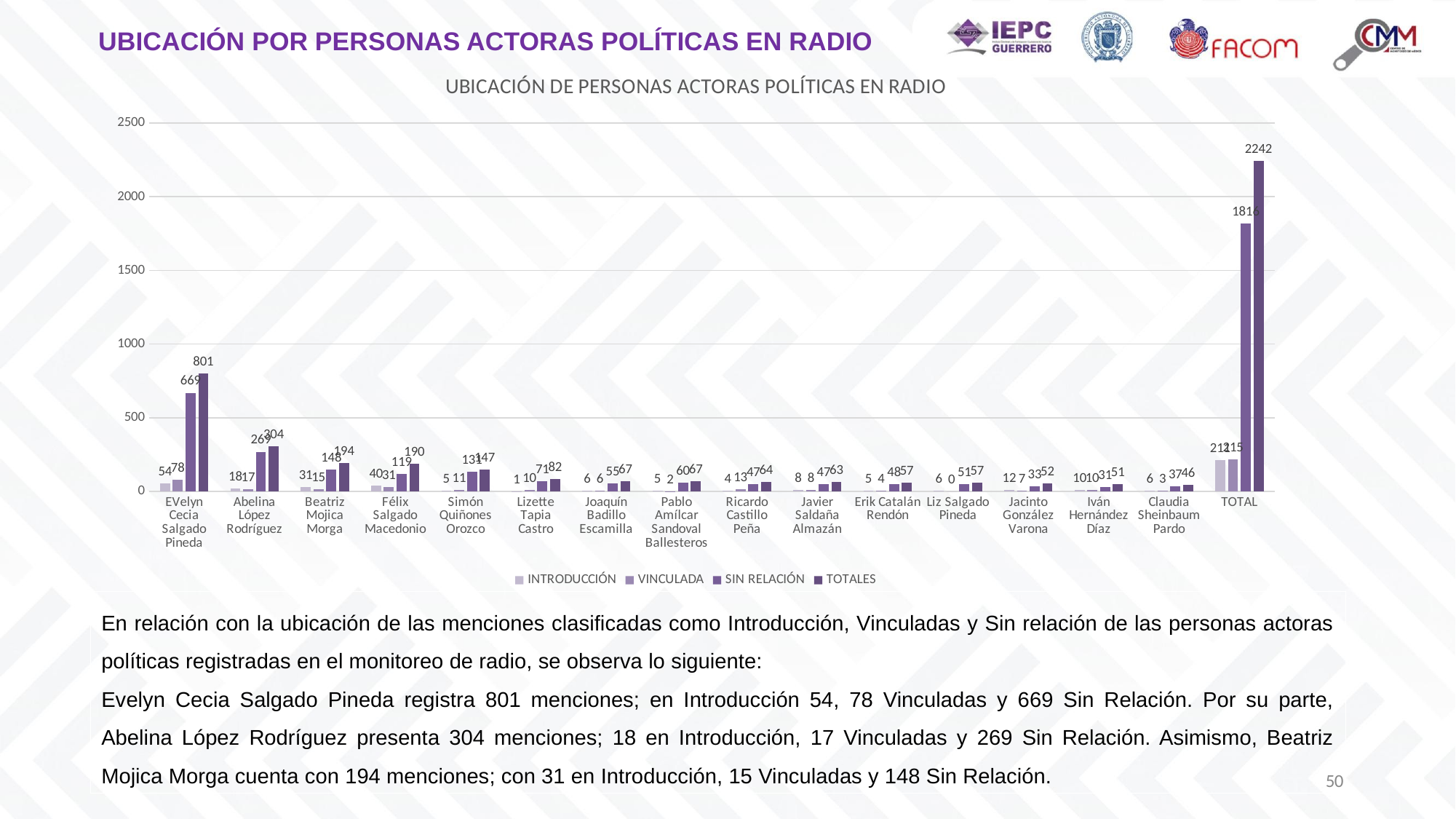

UBICACIÓN POR PERSONAS ACTORAS POLÍTICAS EN RADIO

### Chart: UBICACIÓN DE PERSONAS ACTORAS POLÍTICAS EN RADIO

| Category | INTRODUCCIÓN | VINCULADA | SIN RELACIÓN | TOTALES |
|---|---|---|---|---|
| EVelyn Cecia Salgado Pineda | 54.0 | 78.0 | 669.0 | 801.0 |
| Abelina López Rodríguez | 18.0 | 17.0 | 269.0 | 304.0 |
| Beatriz Mojica Morga | 31.0 | 15.0 | 148.0 | 194.0 |
| Félix Salgado Macedonio | 40.0 | 31.0 | 119.0 | 190.0 |
| Simón Quiñones Orozco | 5.0 | 11.0 | 131.0 | 147.0 |
| Lizette Tapia Castro | 1.0 | 10.0 | 71.0 | 82.0 |
| Joaquín Badillo Escamilla | 6.0 | 6.0 | 55.0 | 67.0 |
| Pablo Amílcar Sandoval Ballesteros | 5.0 | 2.0 | 60.0 | 67.0 |
| Ricardo Castillo Peña | 4.0 | 13.0 | 47.0 | 64.0 |
| Javier Saldaña Almazán | 8.0 | 8.0 | 47.0 | 63.0 |
| Erik Catalán Rendón | 5.0 | 4.0 | 48.0 | 57.0 |
| Liz Salgado Pineda | 6.0 | 0.0 | 51.0 | 57.0 |
| Jacinto González Varona | 12.0 | 7.0 | 33.0 | 52.0 |
| Iván Hernández Díaz | 10.0 | 10.0 | 31.0 | 51.0 |
| Claudia Sheinbaum Pardo | 6.0 | 3.0 | 37.0 | 46.0 |
| TOTAL | 211.0 | 215.0 | 1816.0 | 2242.0 |
En relación con la ubicación de las menciones clasificadas como Introducción, Vinculadas y Sin relación de las personas actoras políticas registradas en el monitoreo de radio, se observa lo siguiente:
Evelyn Cecia Salgado Pineda registra 801 menciones; en Introducción 54, 78 Vinculadas y 669 Sin Relación. Por su parte, Abelina López Rodríguez presenta 304 menciones; 18 en Introducción, 17 Vinculadas y 269 Sin Relación. Asimismo, Beatriz Mojica Morga cuenta con 194 menciones; con 31 en Introducción, 15 Vinculadas y 148 Sin Relación.
50